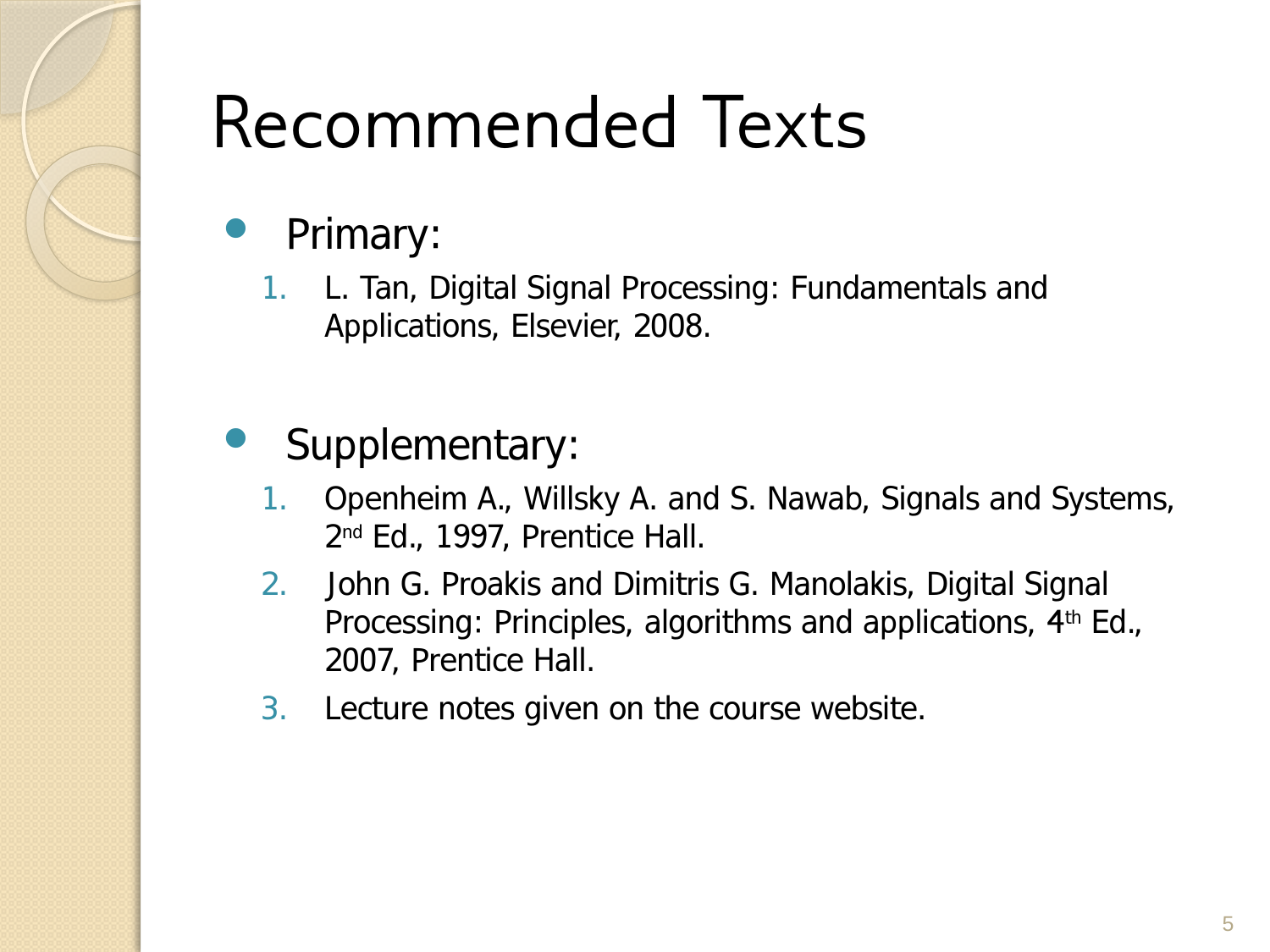

# Recommended Texts
Primary:
L. Tan, Digital Signal Processing: Fundamentals and Applications, Elsevier, 2008.

Supplementary:
Openheim A., Willsky A. and S. Nawab, Signals and Systems, 2nd Ed., 1997, Prentice Hall.
John G. Proakis and Dimitris G. Manolakis, Digital Signal Processing: Principles, algorithms and applications, 4th Ed., 2007, Prentice Hall.
Lecture notes given on the course website.

5